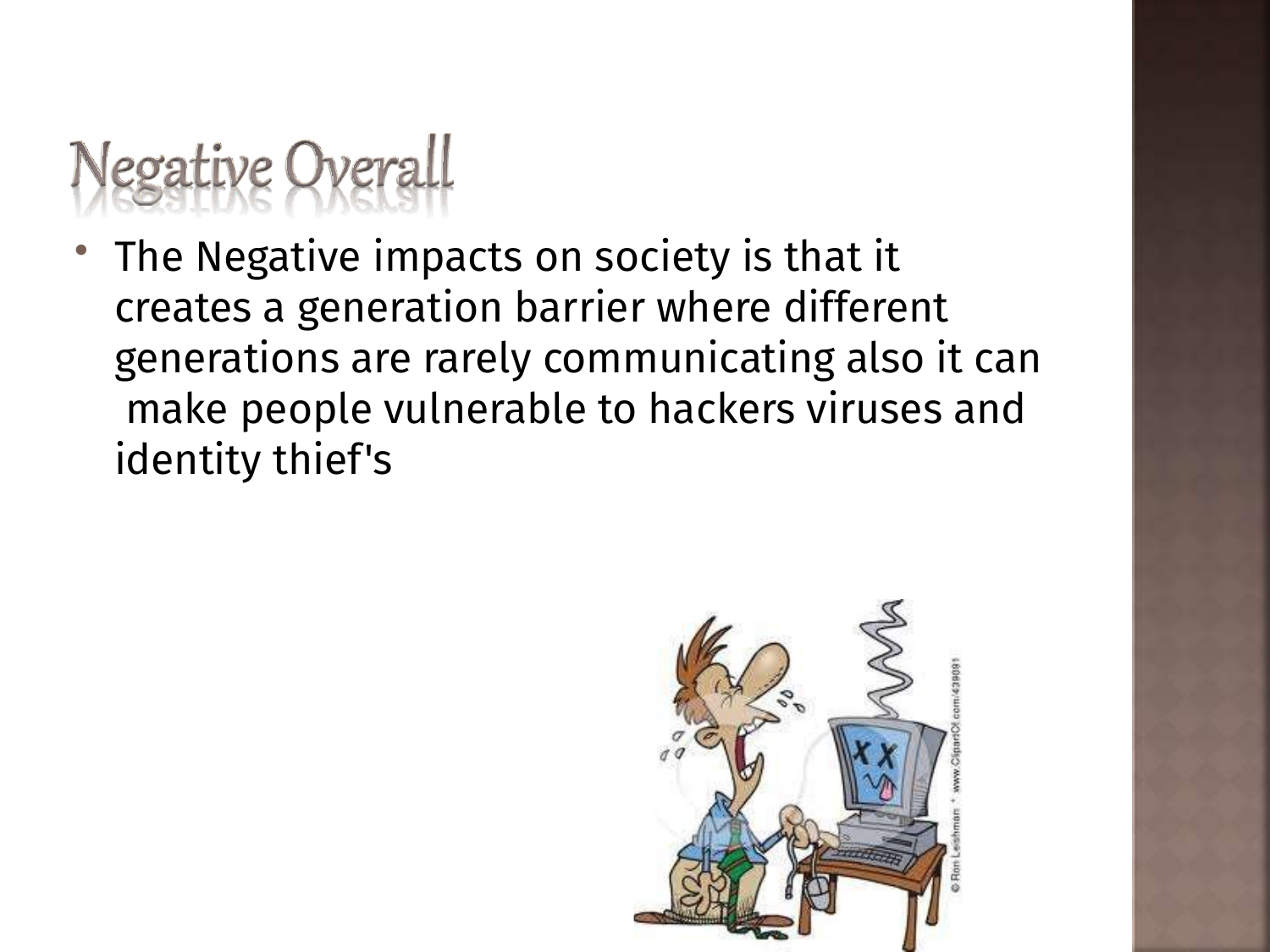

The Negative impacts on society is that it  creates a generation barrier where different  generations are rarely communicating also it can  make people vulnerable to hackers viruses and  identity thief's